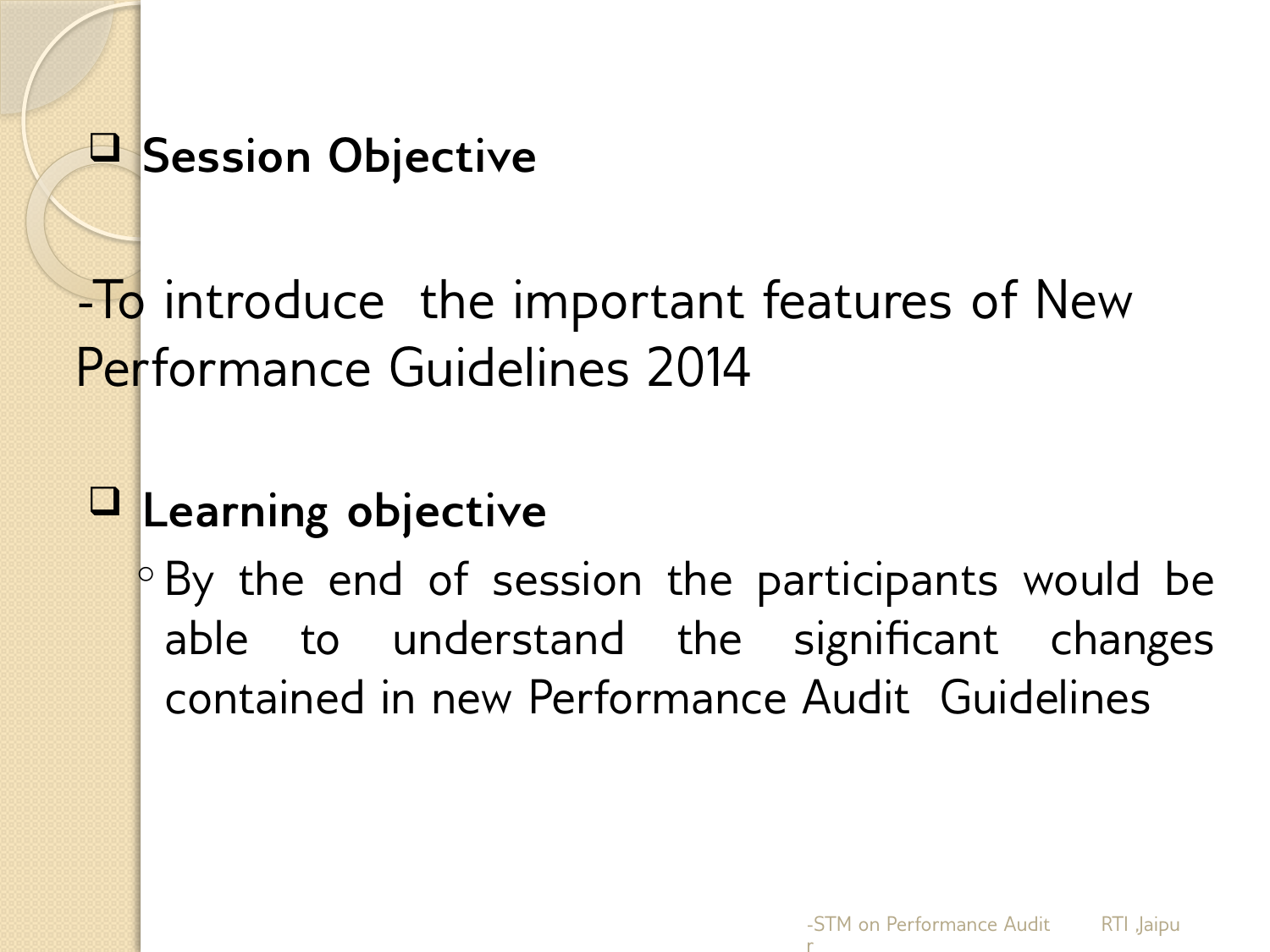

Session Objective

-To introduce  the important features of New Performance Guidelines 2014

 Learning objective
By the end of session the participants would be able to understand the significant changes contained in new Performance Audit  Guidelines

-STM on Performance Audit        RTI ,Jaipur